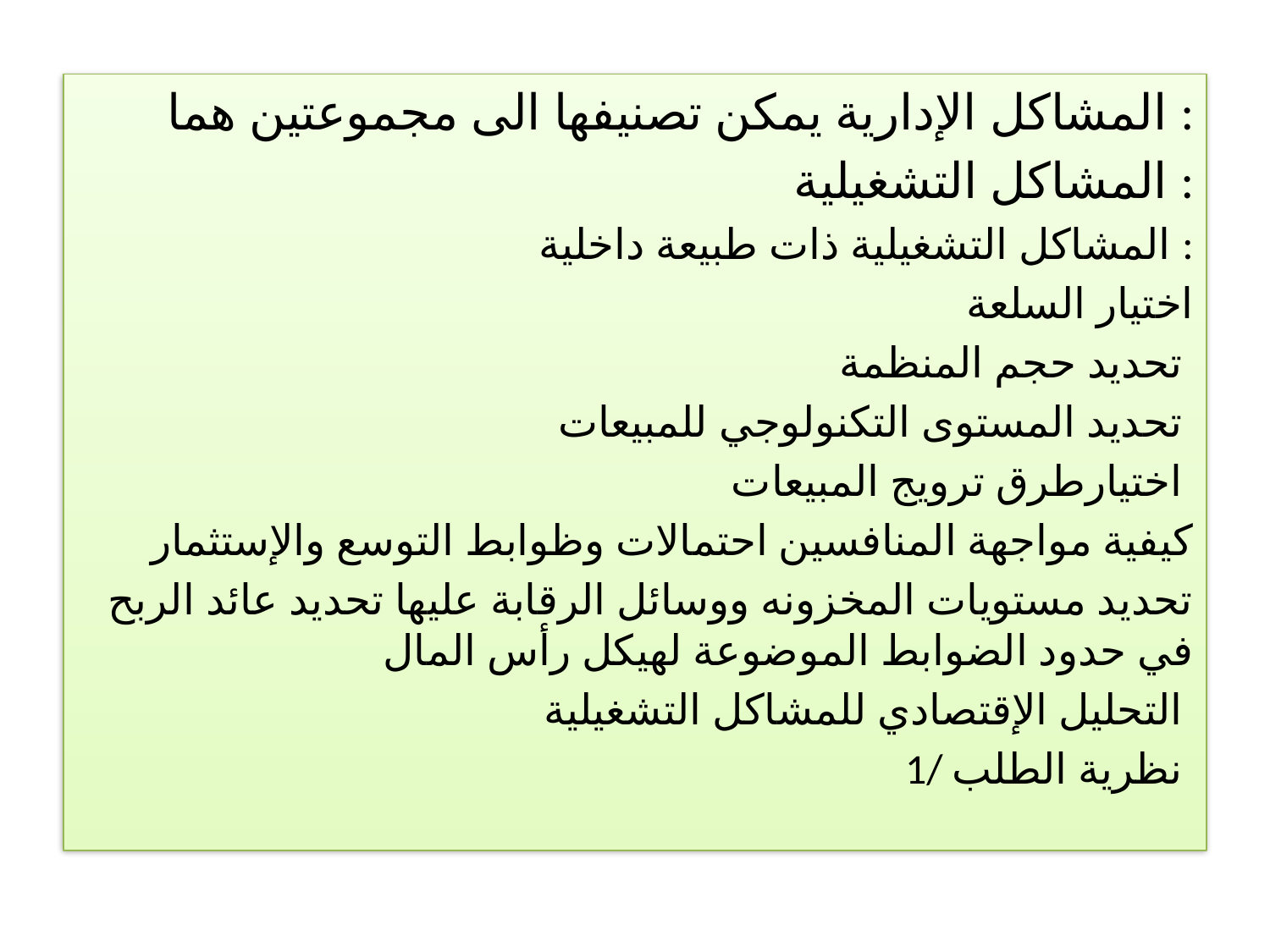

المشاكل الإدارية يمكن تصنيفها الى مجموعتين هما :
المشاكل التشغيلية :
المشاكل التشغيلية ذات طبيعة داخلية :
اختيار السلعة
تحديد حجم المنظمة
تحديد المستوى التكنولوجي للمبيعات
اختيارطرق ترويج المبيعات
كيفية مواجهة المنافسين احتمالات وظوابط التوسع والإستثمار
تحديد مستويات المخزونه ووسائل الرقابة عليها تحديد عائد الربح في حدود الضوابط الموضوعة لهيكل رأس المال
التحليل الإقتصادي للمشاكل التشغيلية
1/ نظرية الطلب